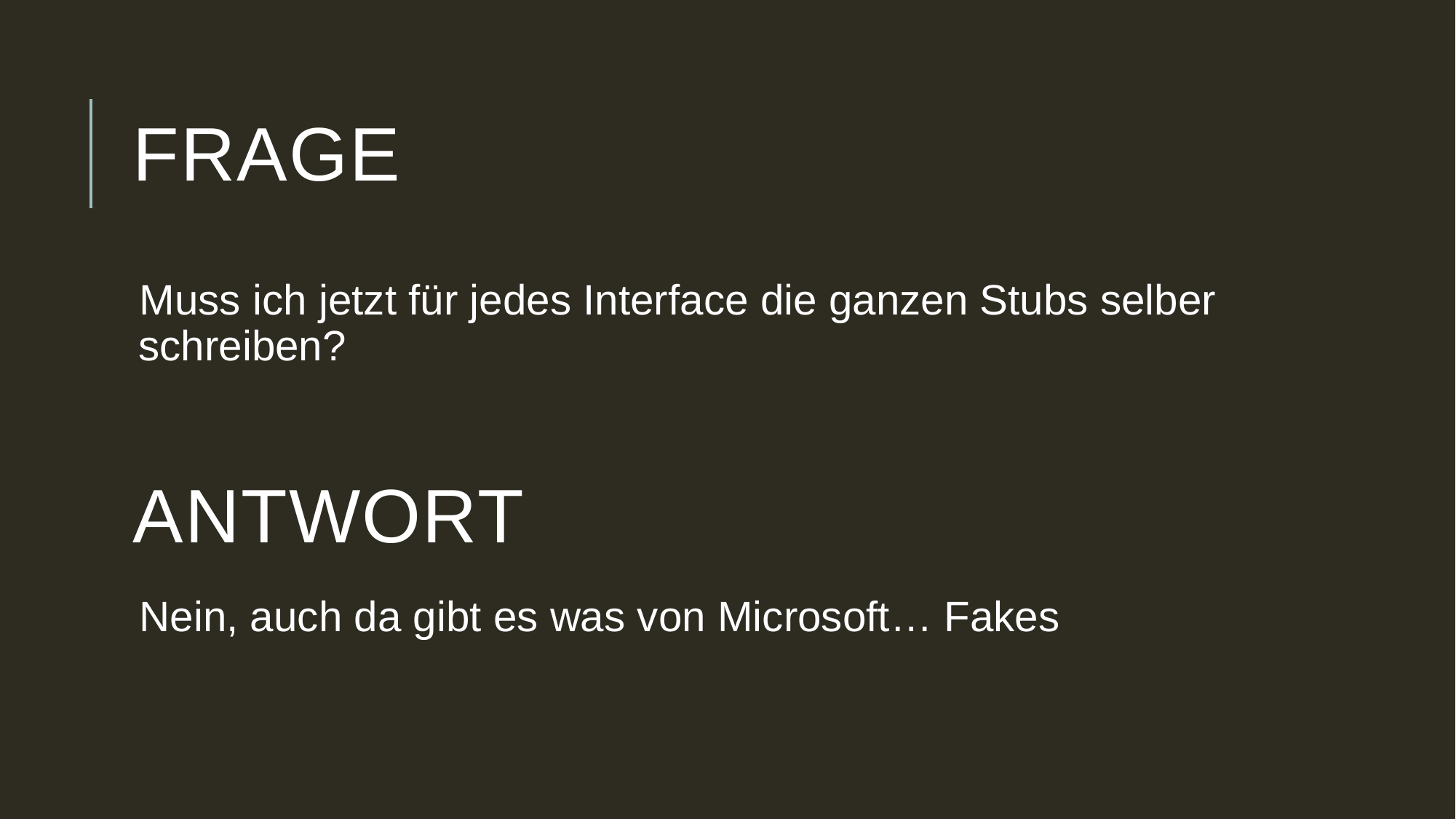

# Frage
Muss ich jetzt für jedes Interface die ganzen Stubs selber schreiben?
Antwort
Nein, auch da gibt es was von Microsoft… Fakes